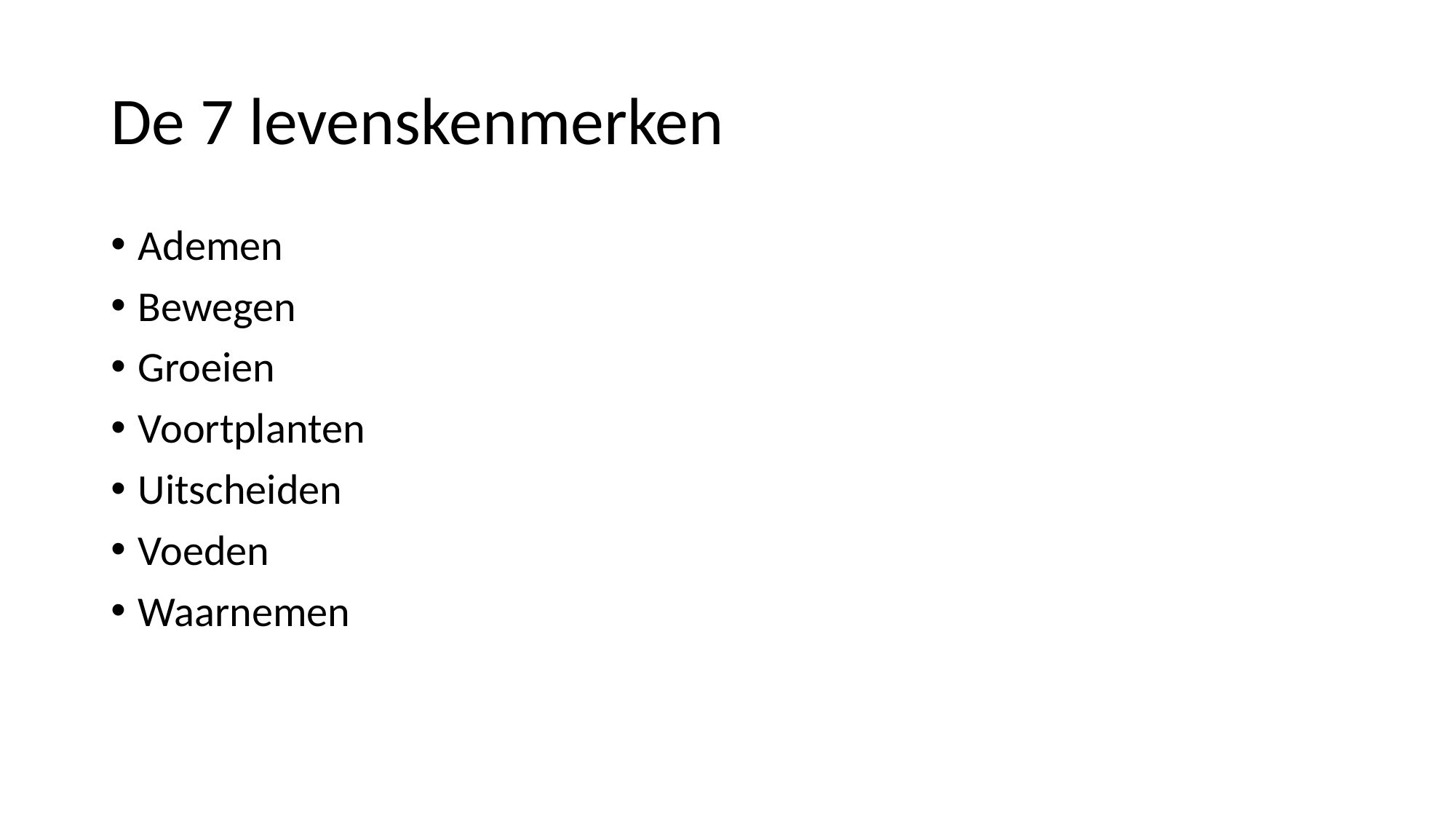

# De 7 levenskenmerken
Ademen
Bewegen
Groeien
Voortplanten
Uitscheiden
Voeden
Waarnemen